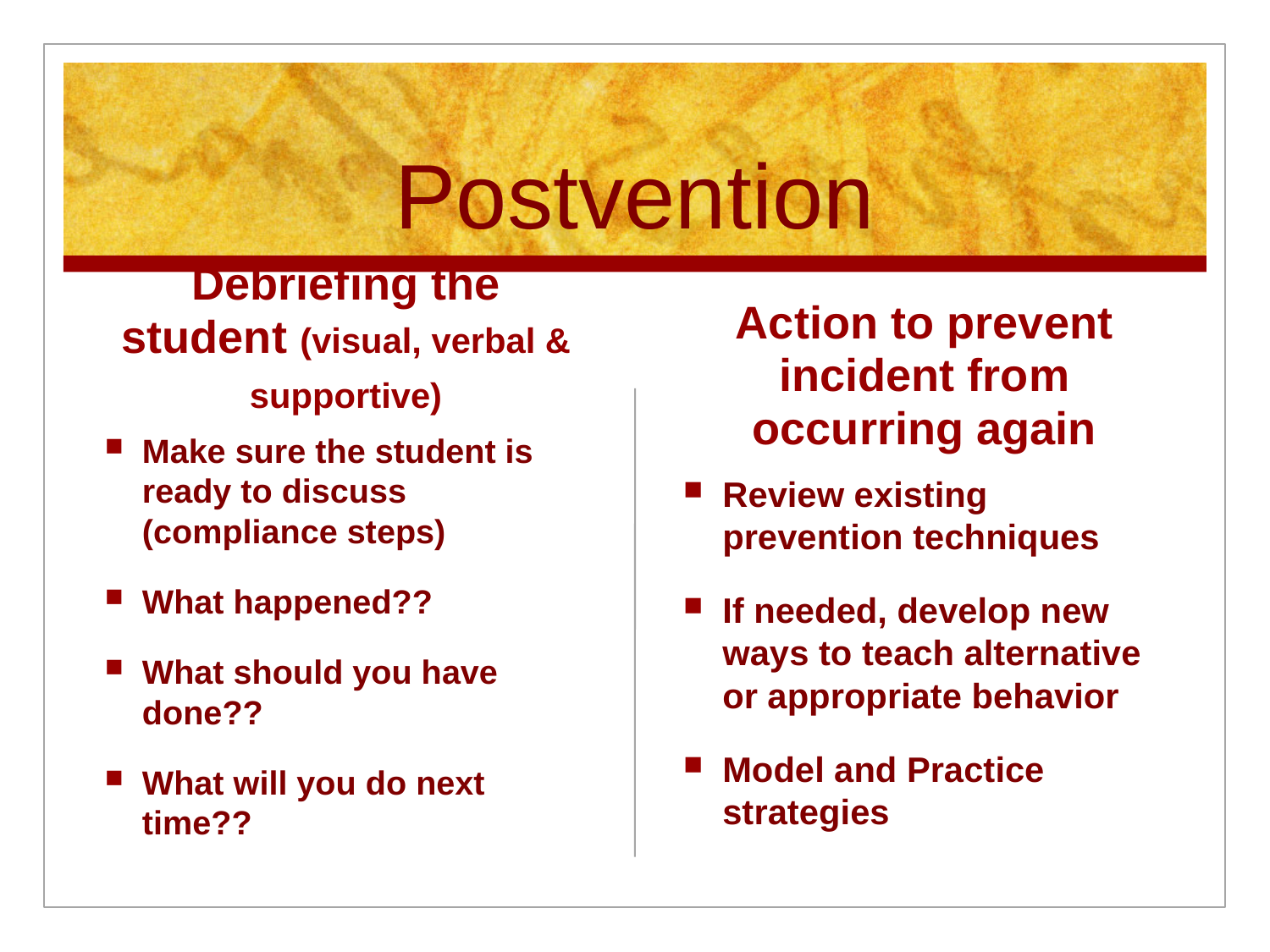

# Postvention
Action to prevent incident from occurring again
Debriefing the student (visual, verbal & supportive)
Make sure the student is ready to discuss   (compliance steps)
What happened??
What should you have done??
What will you do next time??
Review existing prevention techniques
If needed, develop new ways to teach alternative or appropriate behavior
Model and Practice strategies